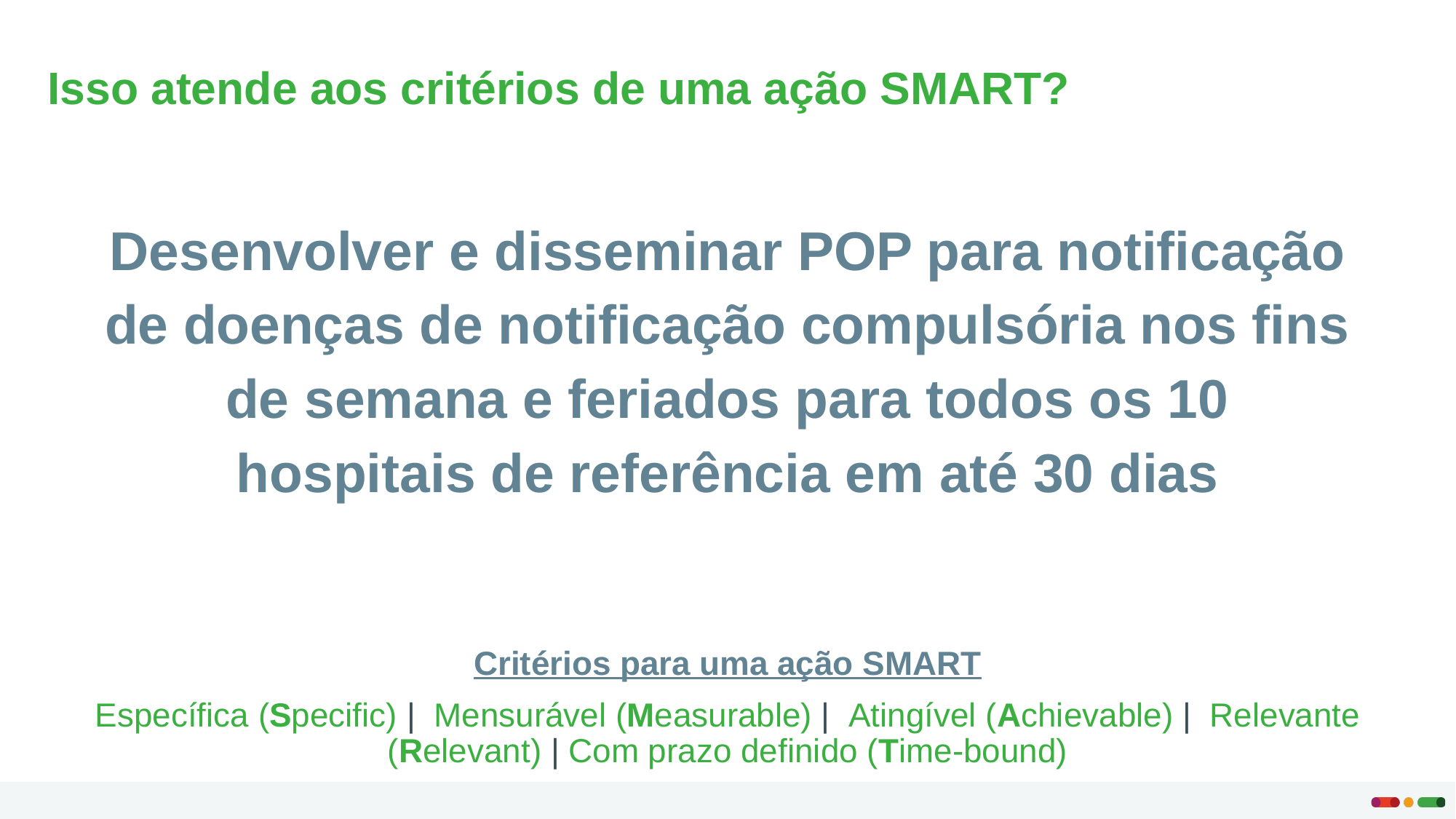

Isso atende aos critérios de uma ação SMART?
Desenvolver e disseminar POP para notificação de doenças de notificação compulsória nos fins de semana e feriados para todos os 10 hospitais de referência em até 30 dias

Critérios para uma ação SMART
Específica (Specific) |  Mensurável (Measurable) |  Atingível (Achievable) |  Relevante (Relevant) | Com prazo definido (Time-bound)